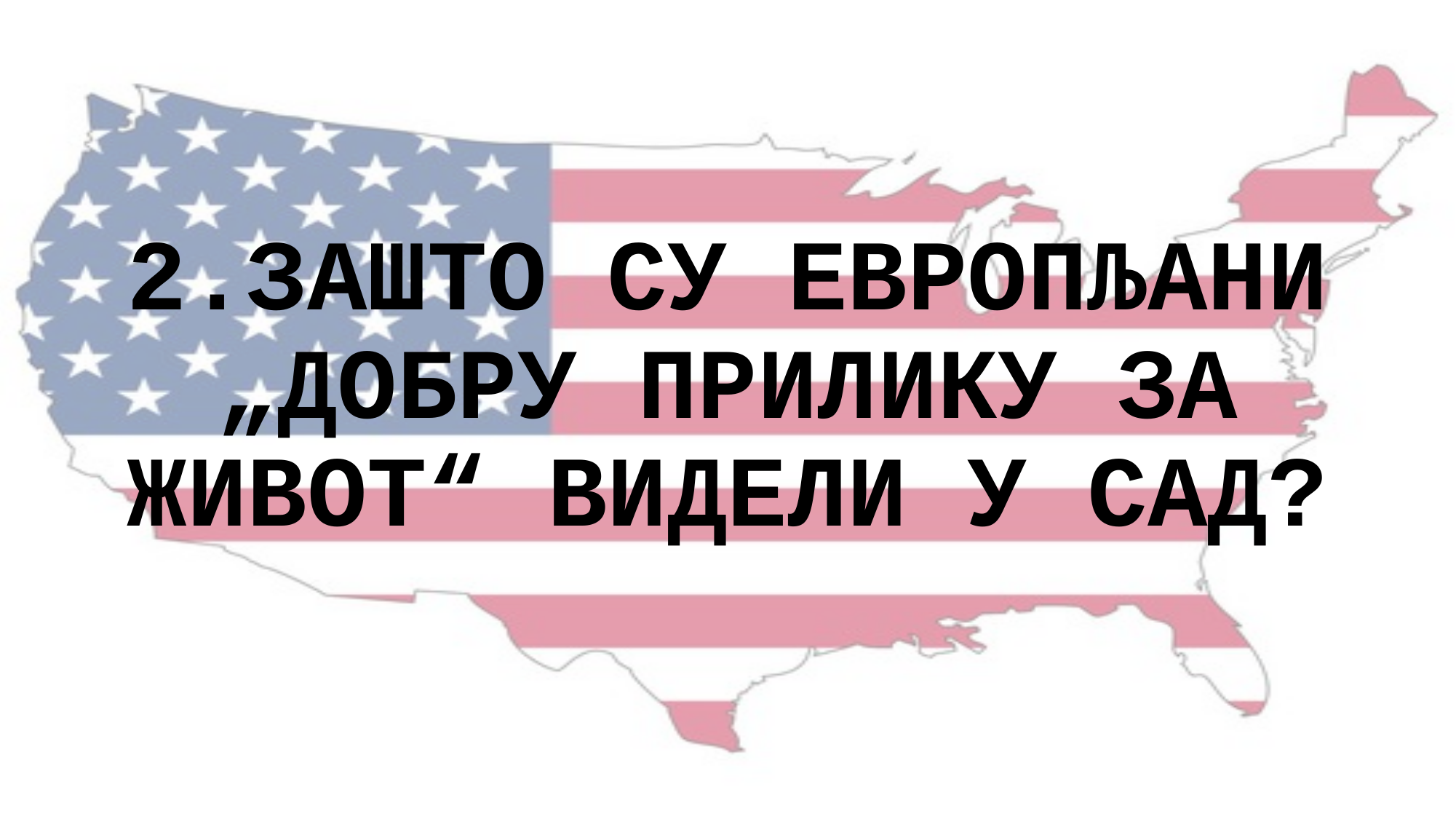

2.ЗАШТО СУ ЕВРОПЉАНИ „ДОБРУ ПРИЛИКУ ЗА ЖИВОТ“ ВИДЕЛИ У САД?